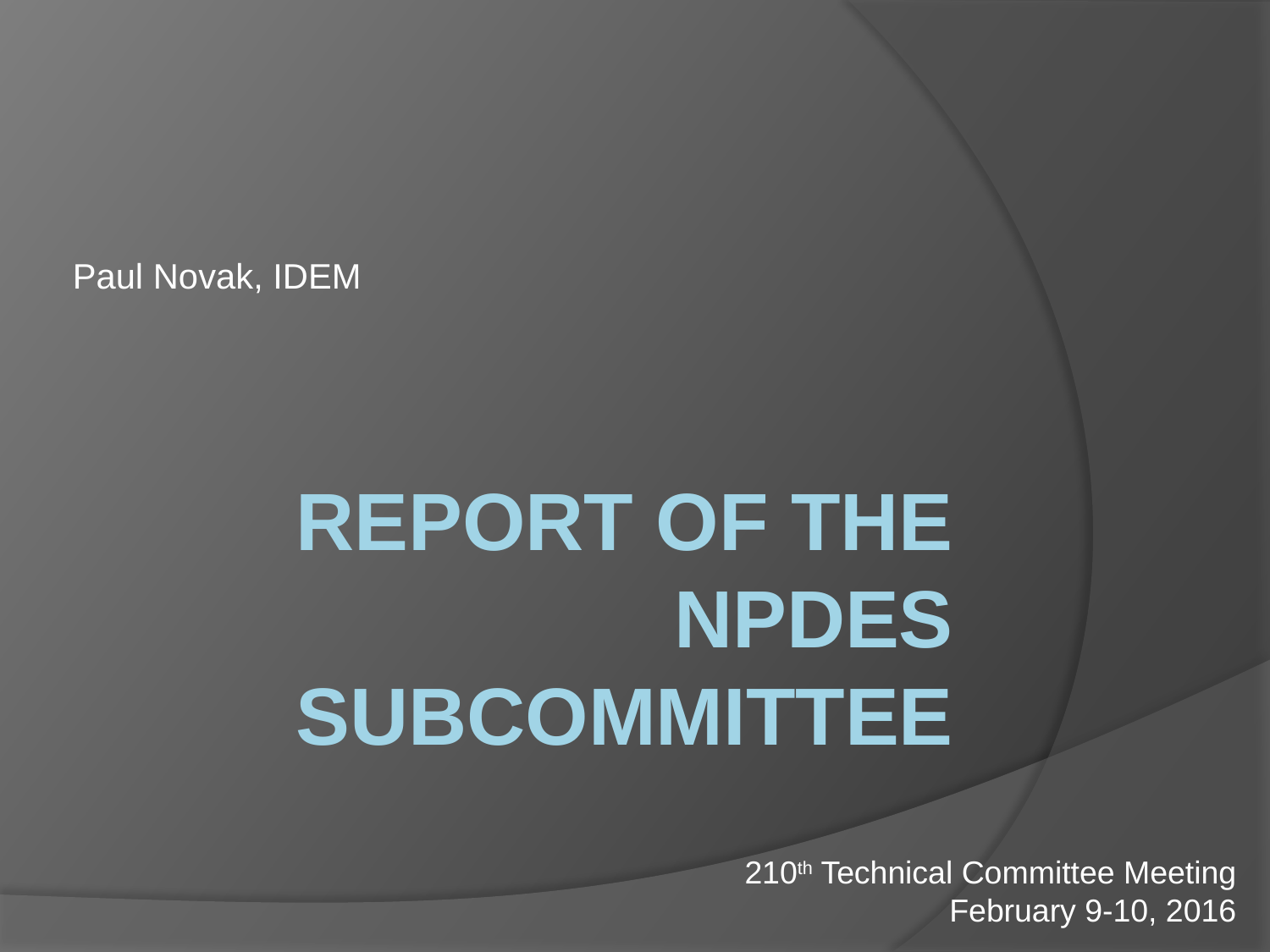

Paul Novak, IDEM
# Report of the NPDES Subcommittee
210th Technical Committee Meeting
February 9-10, 2016